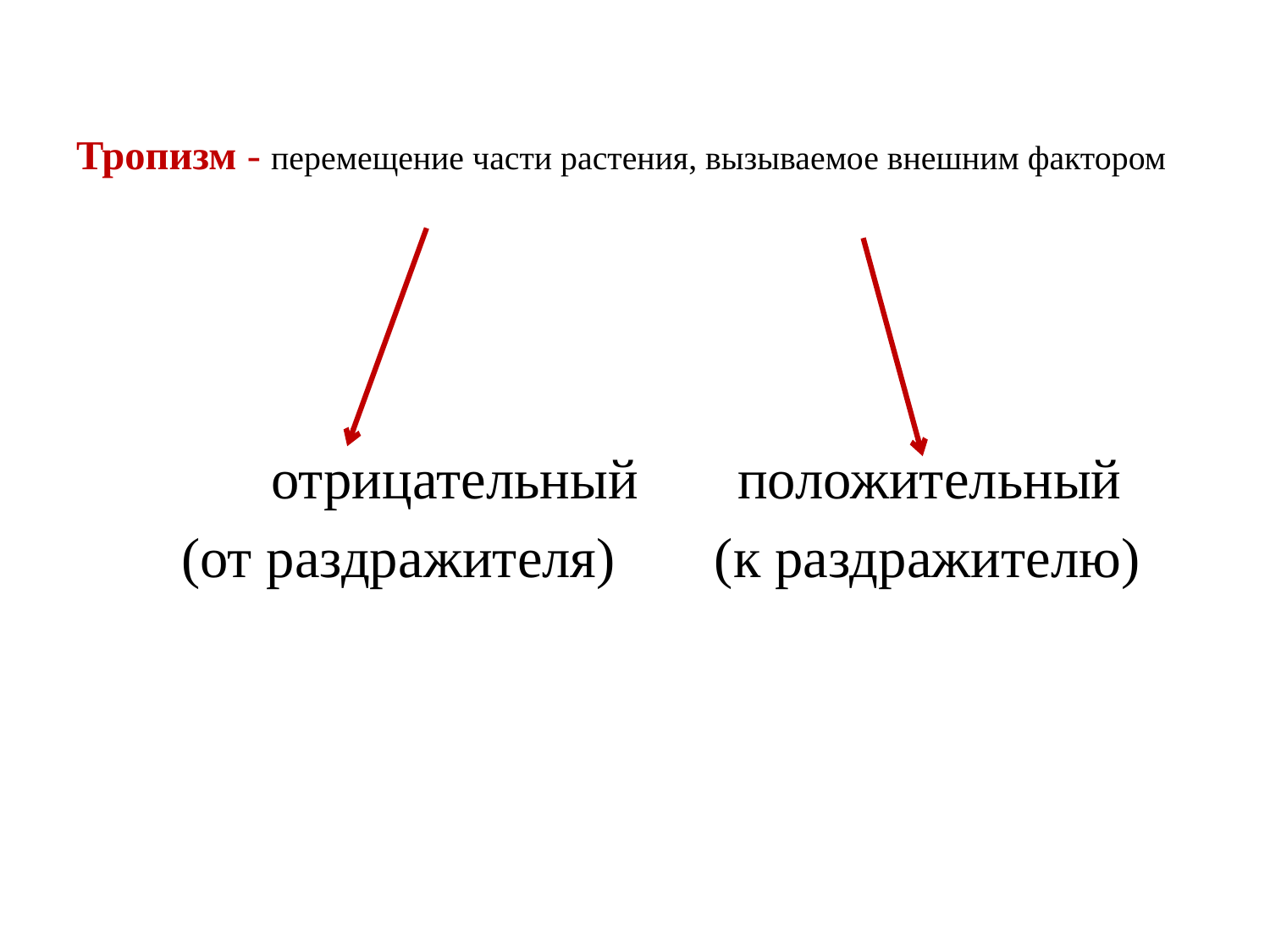

# Тропизм - перемещение части растения, вызываемое внешним фактором

		 отрицательный       положительный
       (от раздражителя)       (к раздражителю)